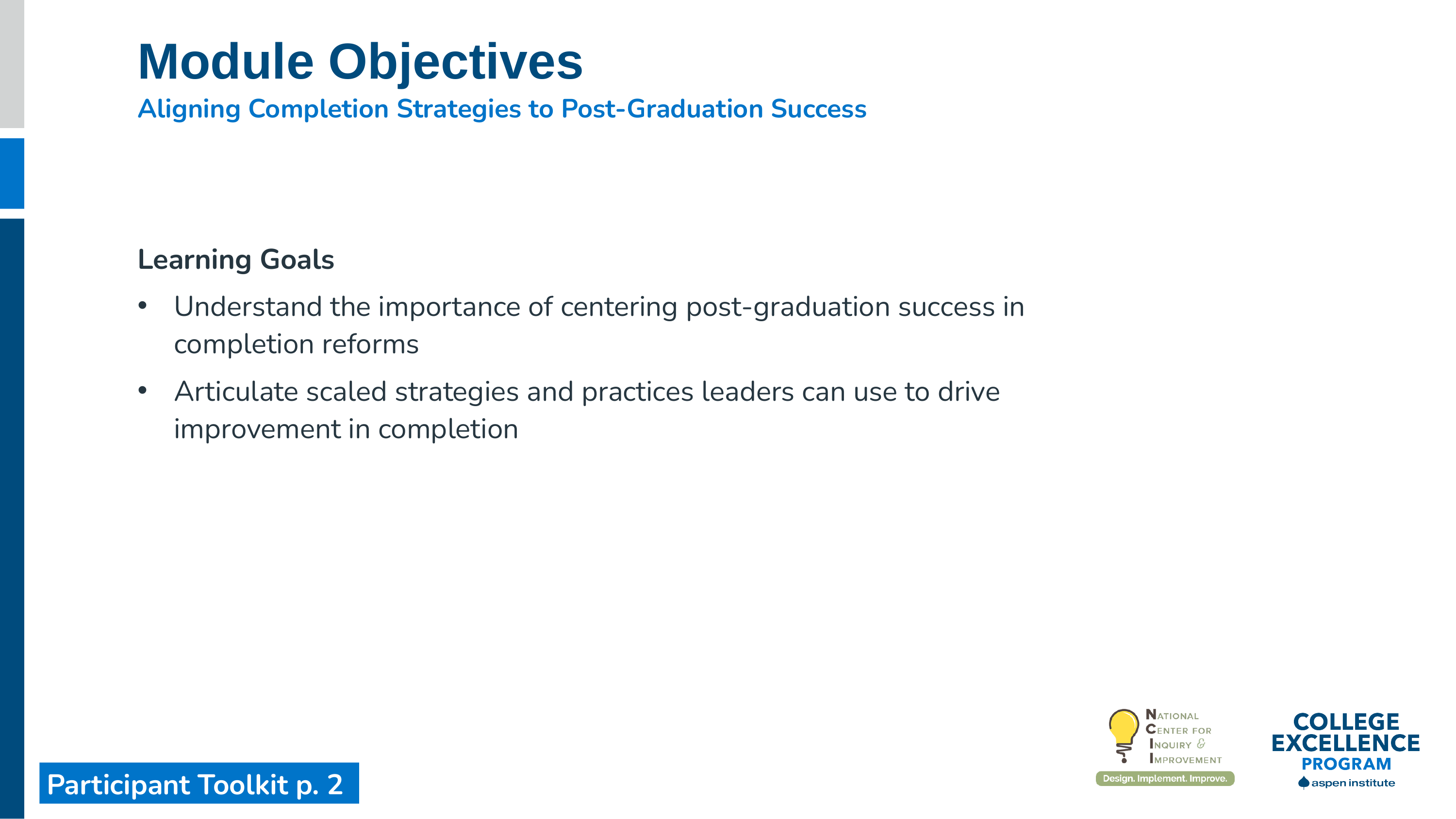

Module Objectives
Aligning Completion Strategies to Post-Graduation Success
Learning Goals
Understand the importance of centering post-graduation success in completion reforms
Articulate scaled strategies and practices leaders can use to drive improvement in completion
Participant Toolkit p. 2